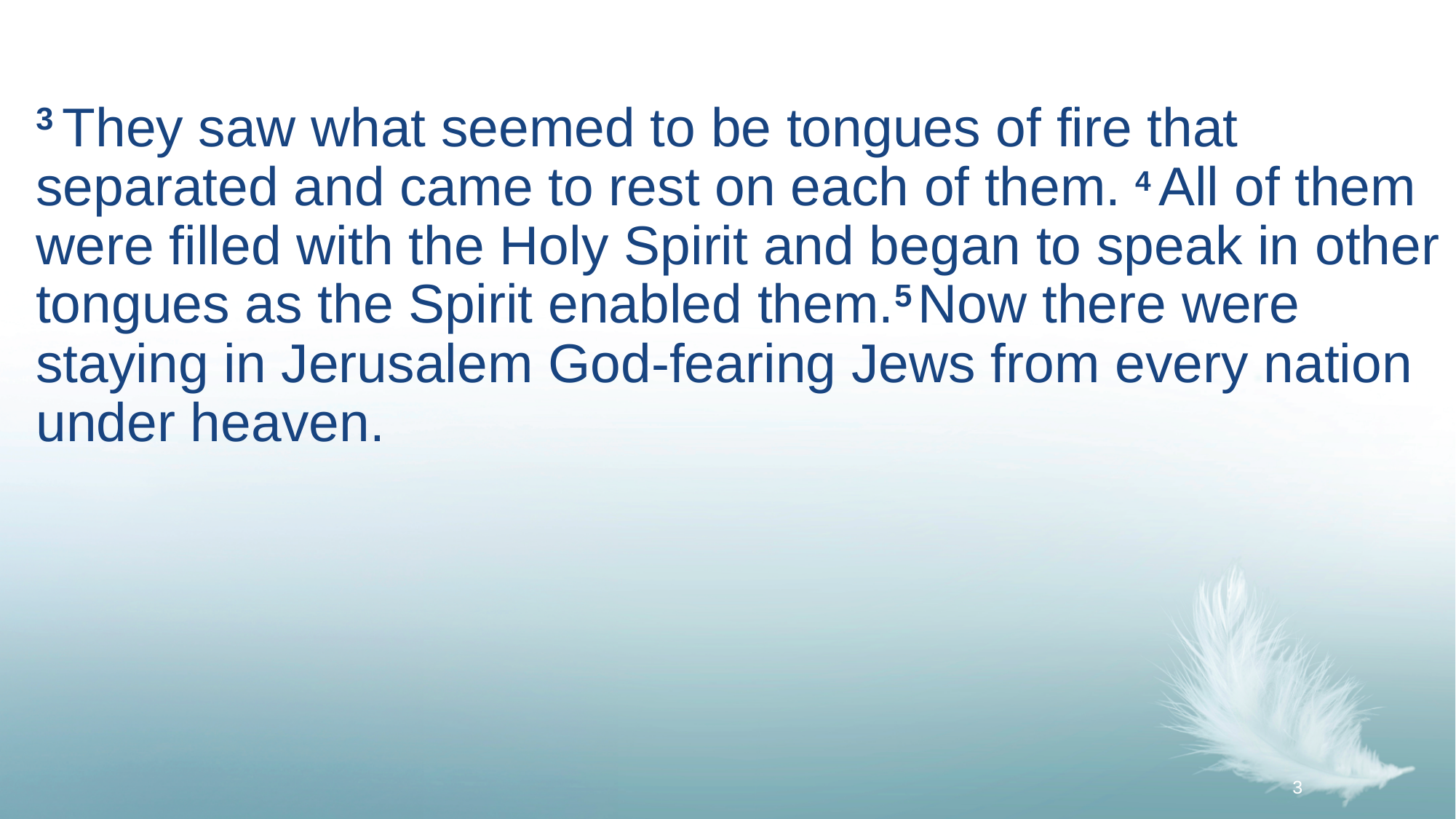

3 They saw what seemed to be tongues of fire that separated and came to rest on each of them. 4 All of them were filled with the Holy Spirit and began to speak in other tongues as the Spirit enabled them.5 Now there were staying in Jerusalem God-fearing Jews from every nation under heaven.
3